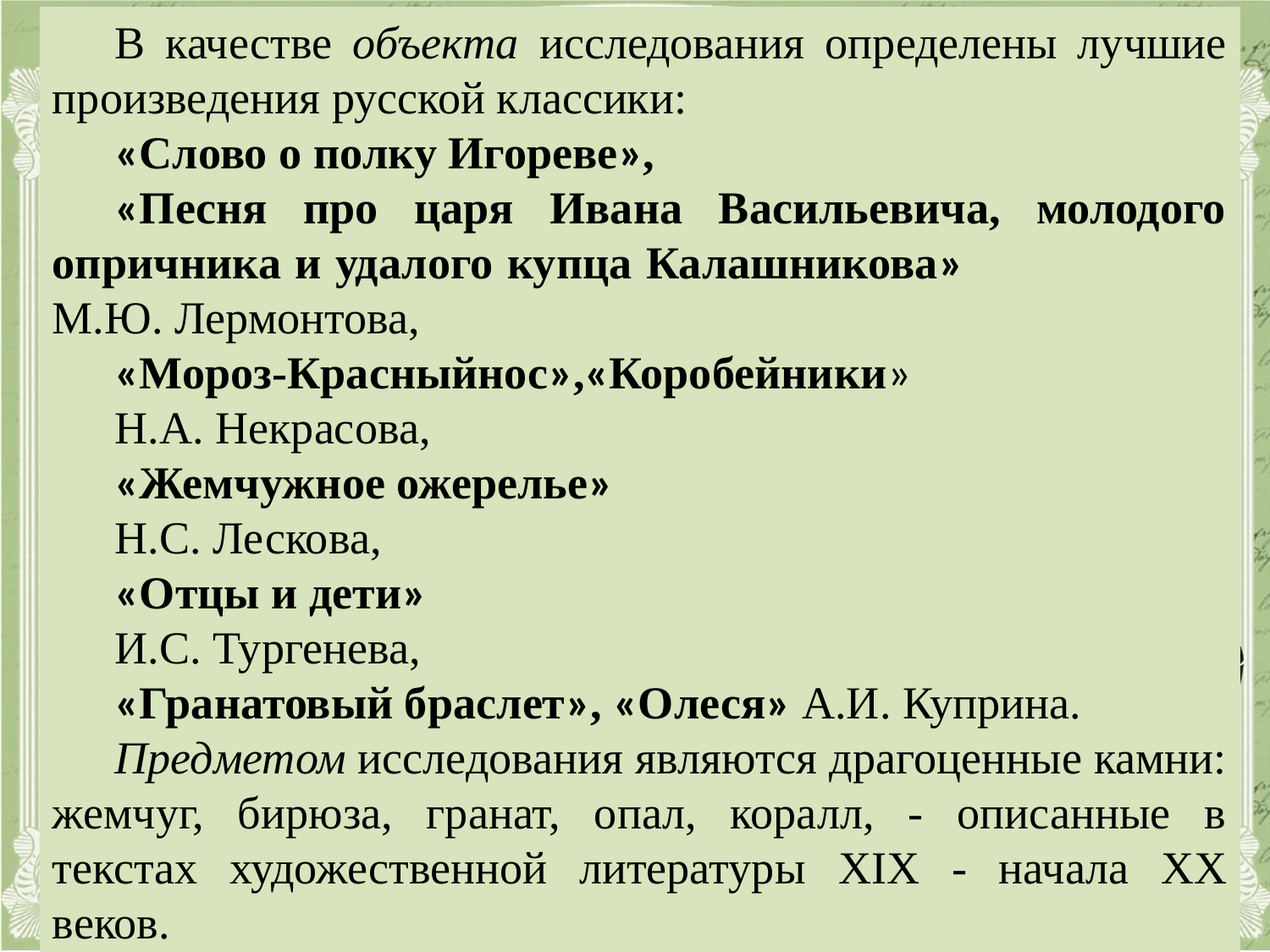

В качестве объекта исследования определены лучшие произведения русской классики:
«Слово о полку Игореве»,
«Песня про царя Ивана Васильевича, молодого опричника и удалого купца Калашникова»                    М.Ю. Лермонтова,
«Мороз-Красныйнос»,«Коробейники»
Н.А. Некрасова,
«Жемчужное ожерелье»
Н.С. Лескова,
«Отцы и дети»
И.С. Тургенева,
«Гранатовый браслет», «Олеся» А.И. Куприна.
Предметом исследования являются драгоценные камни: жемчуг, бирюза, гранат, опал, коралл, - описанные в текстах художественной литературы XIX - начала XX веков.